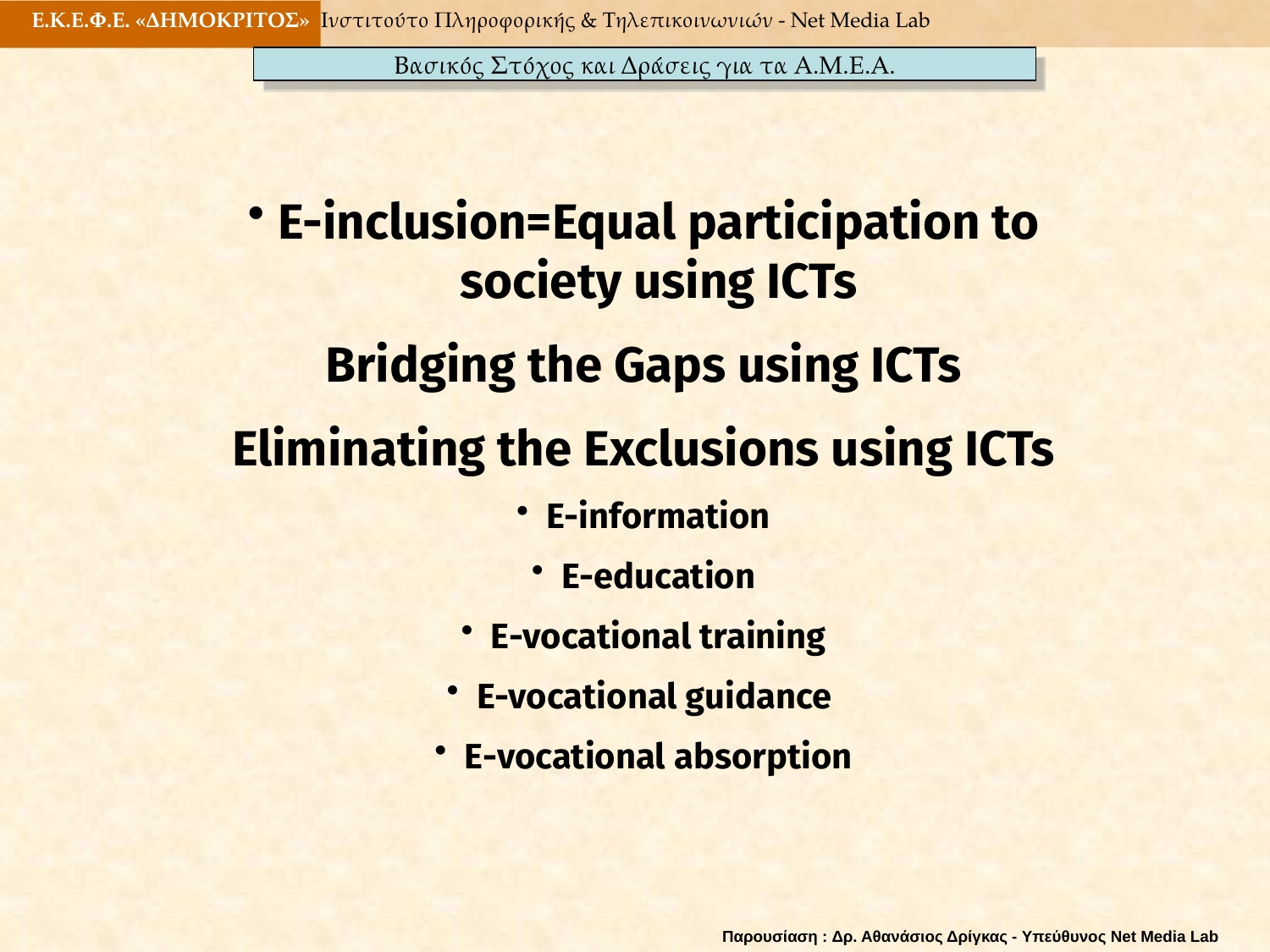

Ε.Κ.Ε.Φ.Ε. «ΔΗΜΟΚΡΙΤΟΣ»  Ινστιτούτο Πληροφορικής & Τηλεπικοινωνιών - Net Media Lab

Βασικός Στόχος και Δράσεις για τα Α.Μ.Ε.Α.

E-inclusion=Equal participation to society using ICTs
Bridging the Gaps using ICTs
Eliminating the Exclusions using ICTs
E-information
E-education
E-vocational training
E-vocational guidance
Ε-vocational absorption

Παρουσίαση : Δρ. Αθανάσιος Δρίγκας - Υπεύθυνος Net Media Lab